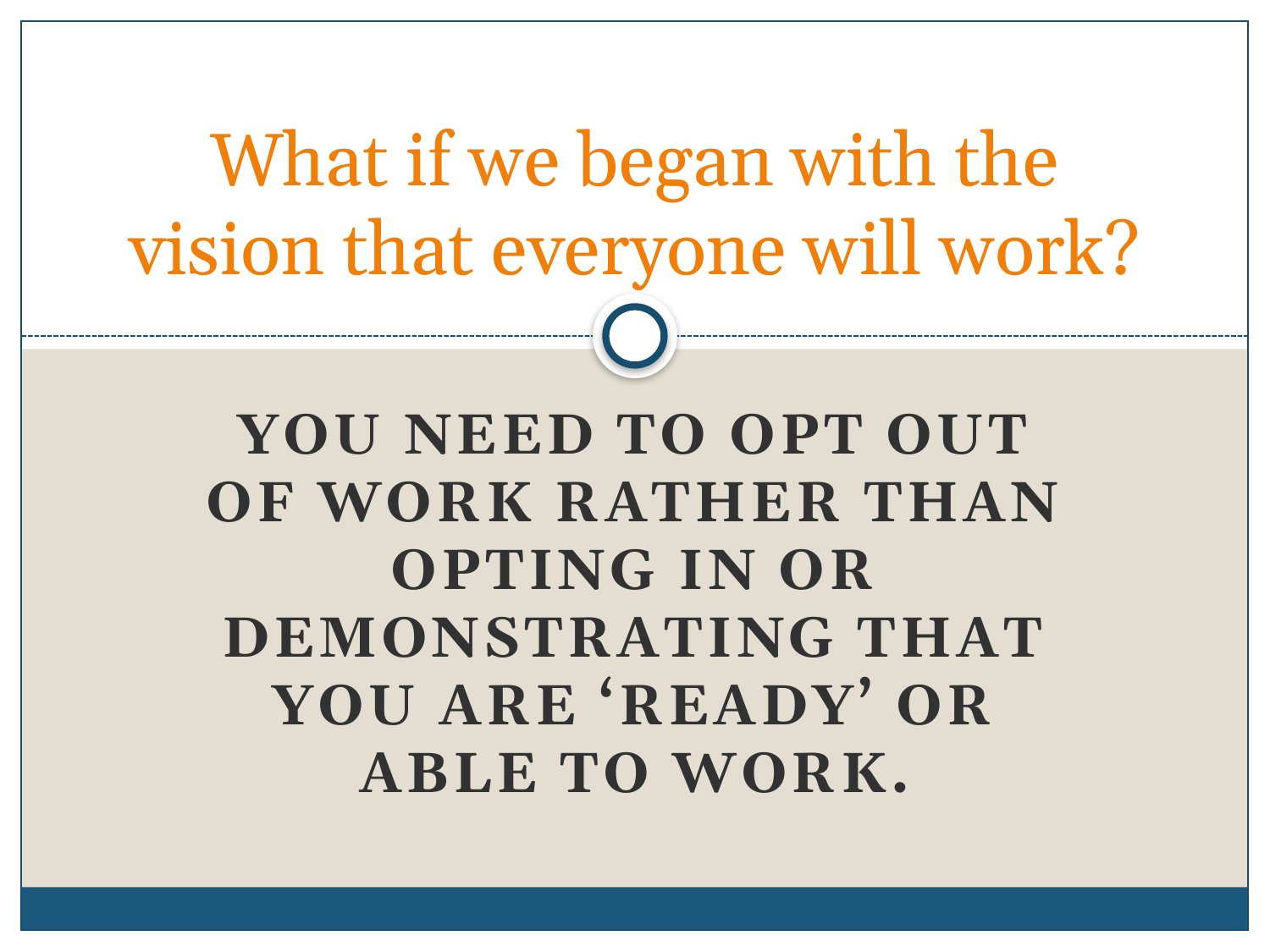

# What if we began with the vision that everyone will work?
You need to opt out of work rather than opting in or demonstrating that you are ‘ready’ or able to work.